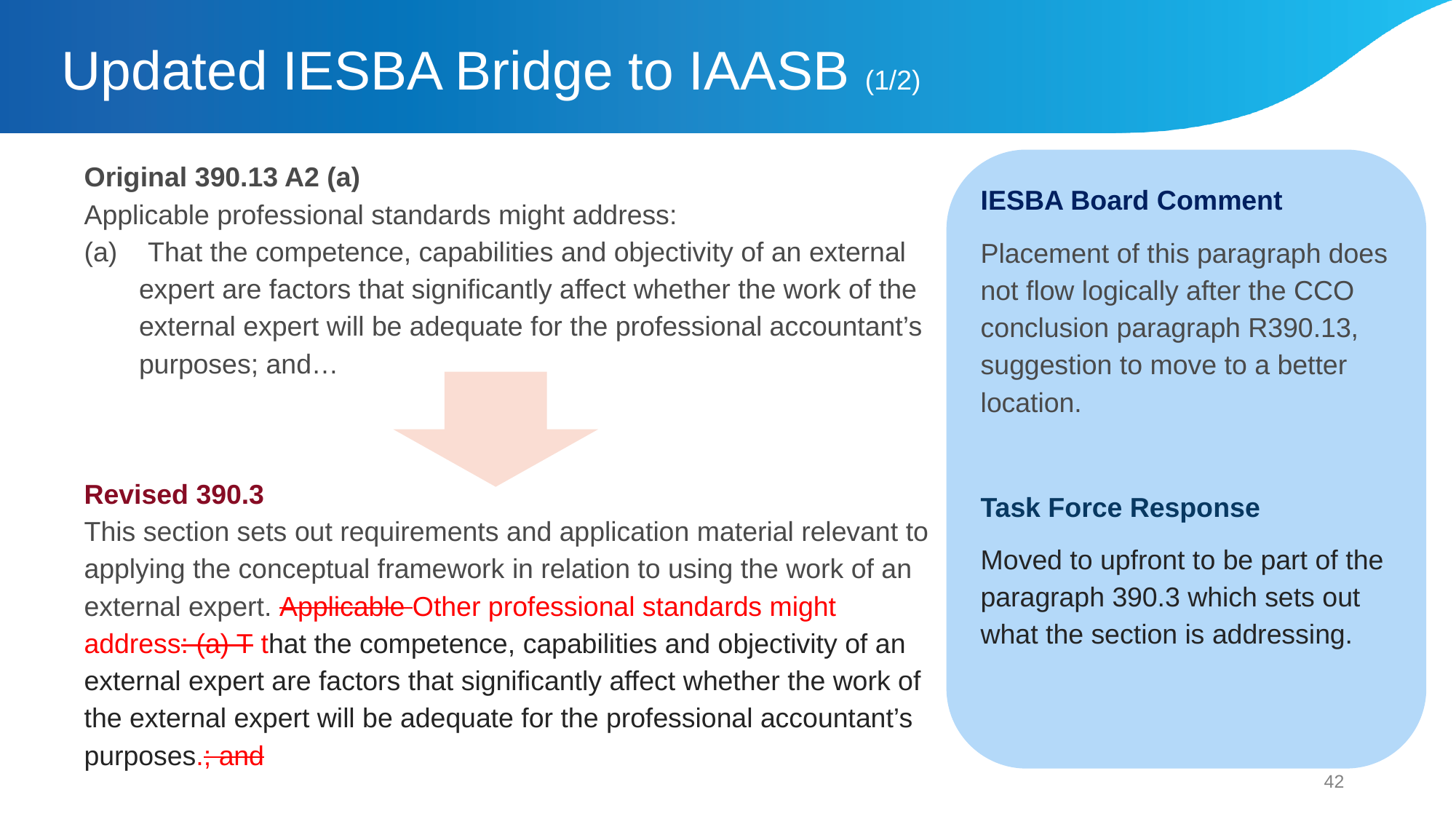

# Updated IESBA Bridge to IAASB (1/2)
Original 390.13 A2 (a)
Applicable professional standards might address:
(a)    That the competence, capabilities and objectivity of an external expert are factors that significantly affect whether the work of the external expert will be adequate for the professional accountant’s purposes; and…
IESBA Board Comment
Placement of this paragraph does not flow logically after the CCO conclusion paragraph R390.13, suggestion to move to a better location.

Task Force Response
Moved to upfront to be part of the paragraph 390.3 which sets out what the section is addressing.

Revised 390.3
This section sets out requirements and application material relevant to applying the conceptual framework in relation to using the work of an external expert. Applicable Other professional standards might address: (a) T that the competence, capabilities and objectivity of an external expert are factors that significantly affect whether the work of the external expert will be adequate for the professional accountant’s purposes.; and

42